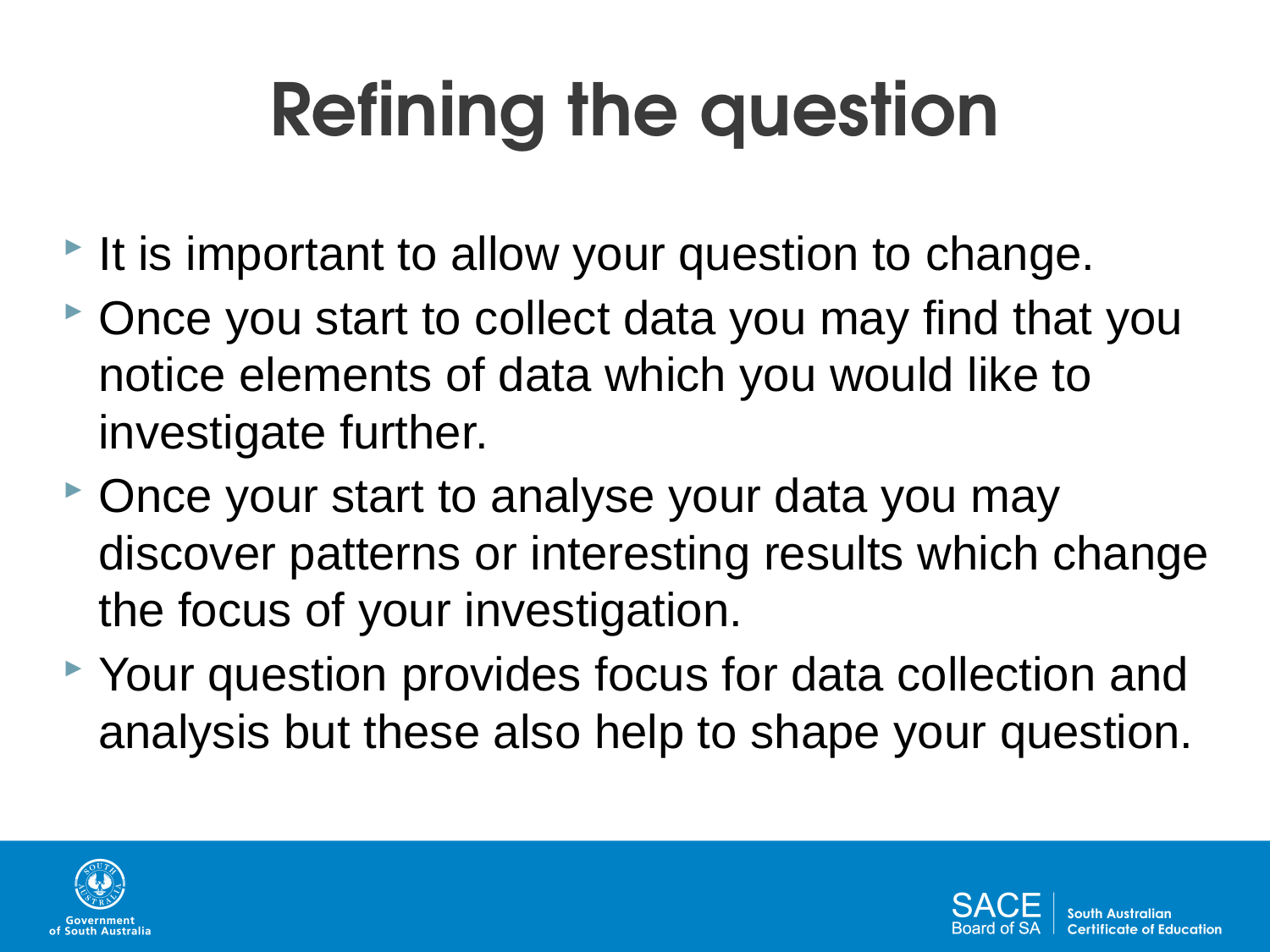

# Refining the question
It is important to allow your question to change.
Once you start to collect data you may find that you notice elements of data which you would like to investigate further.
Once your start to analyse your data you may discover patterns or interesting results which change the focus of your investigation.
Your question provides focus for data collection and analysis but these also help to shape your question.